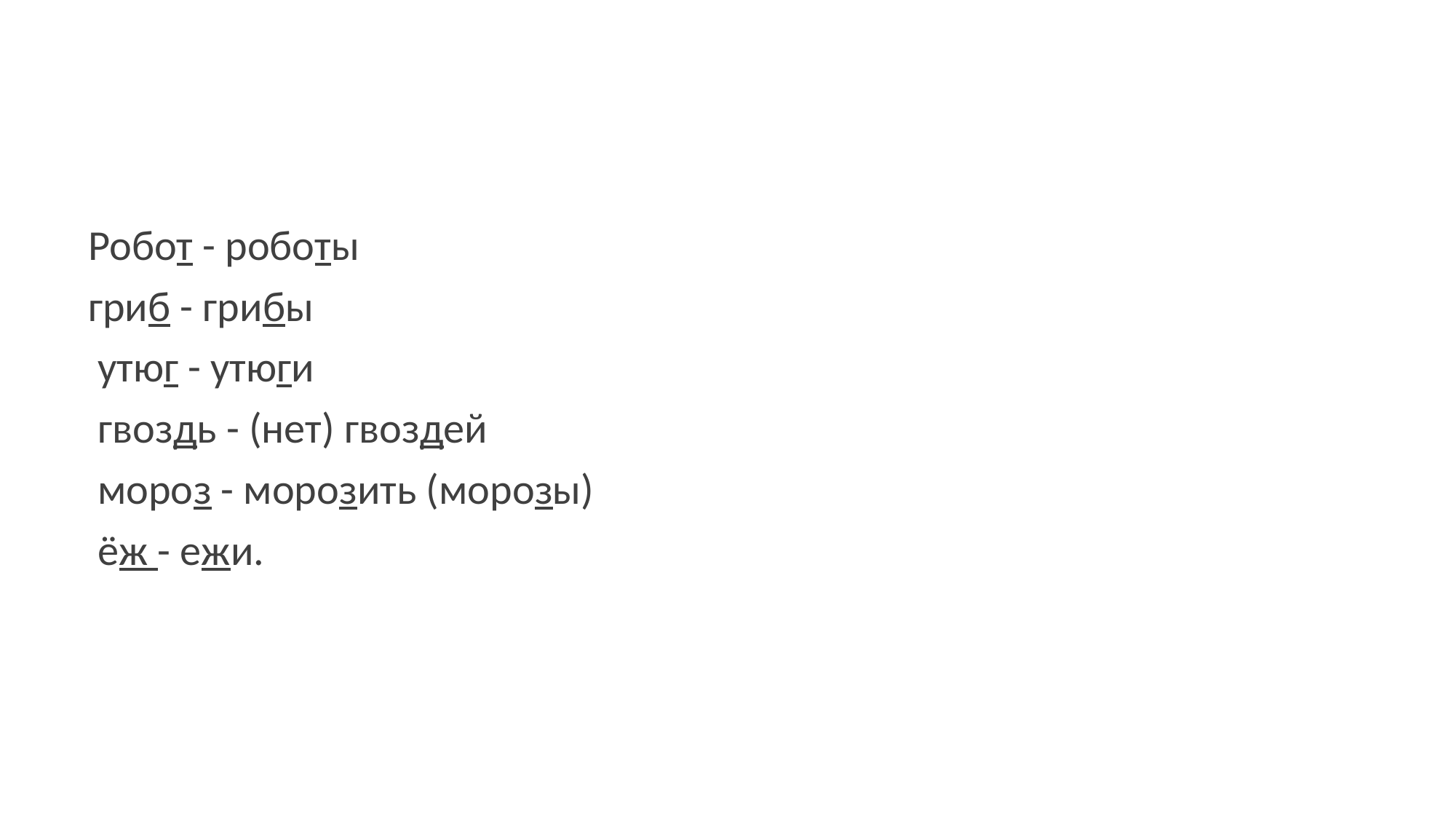

#
Робот - роботы
гриб - грибы
 утюг - утюги
 гвоздь - (нет) гвоздей
 мороз - морозить (морозы)
 ёж - ежи.